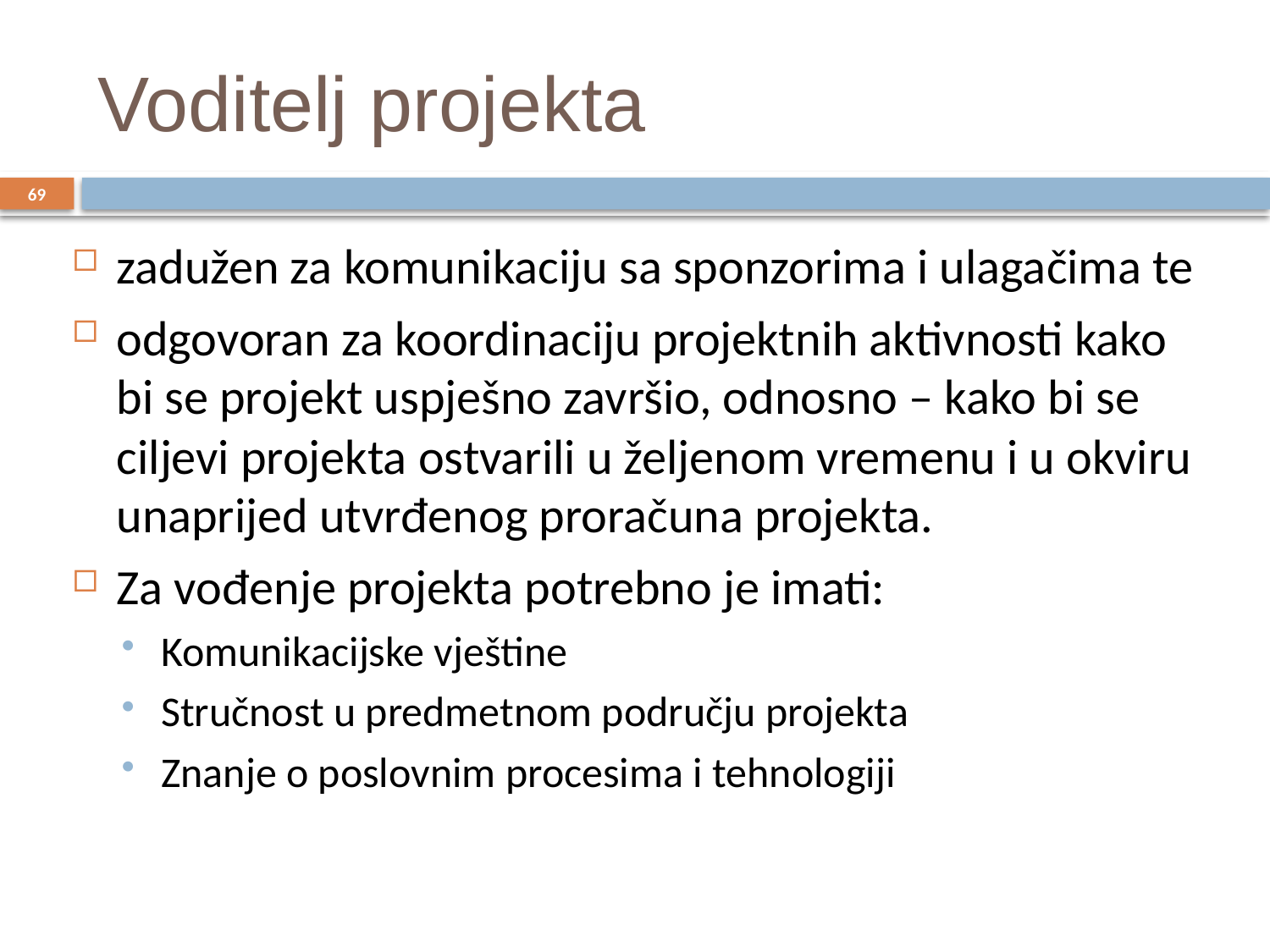

# Voditelj projekta
69
zadužen za komunikaciju sa sponzorima i ulagačima te
odgovoran za koordinaciju projektnih aktivnosti kako bi se projekt uspješno završio, odnosno – kako bi se ciljevi projekta ostvarili u željenom vremenu i u okviru unaprijed utvrđenog proračuna projekta.
Za vođenje projekta potrebno je imati:
Komunikacijske vještine
Stručnost u predmetnom području projekta
Znanje o poslovnim procesima i tehnologiji